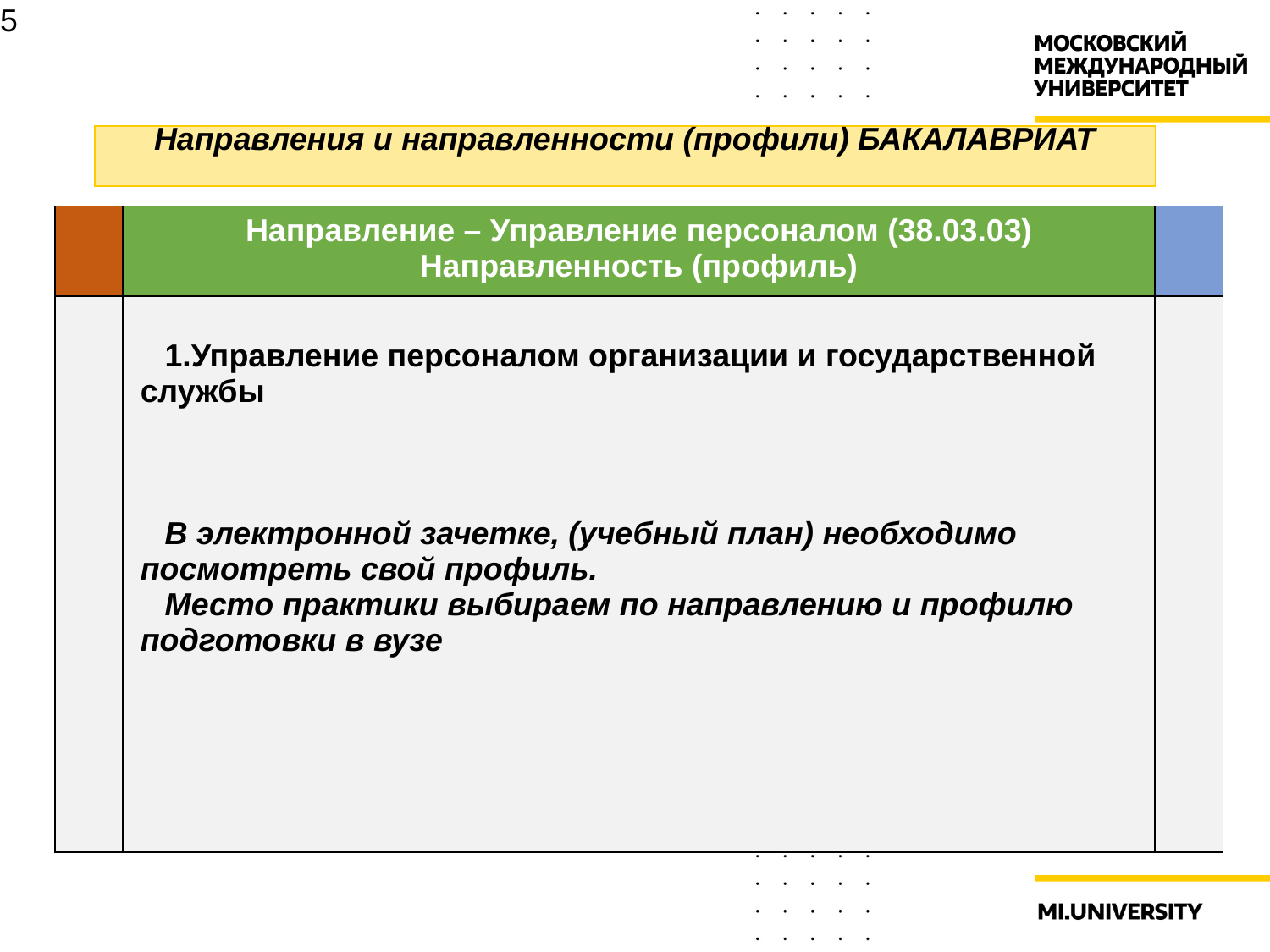

5
Направления и направленности (профили) БАКАЛАВРИАТ
|  | Направление – Управление персоналом (38.03.03) Направленность (профиль) |  |
| --- | --- | --- |
|  | Управление персоналом организации и государственной службы В электронной зачетке, (учебный план) необходимо посмотреть свой профиль. Место практики выбираем по направлению и профилю подготовки в вузе |  |